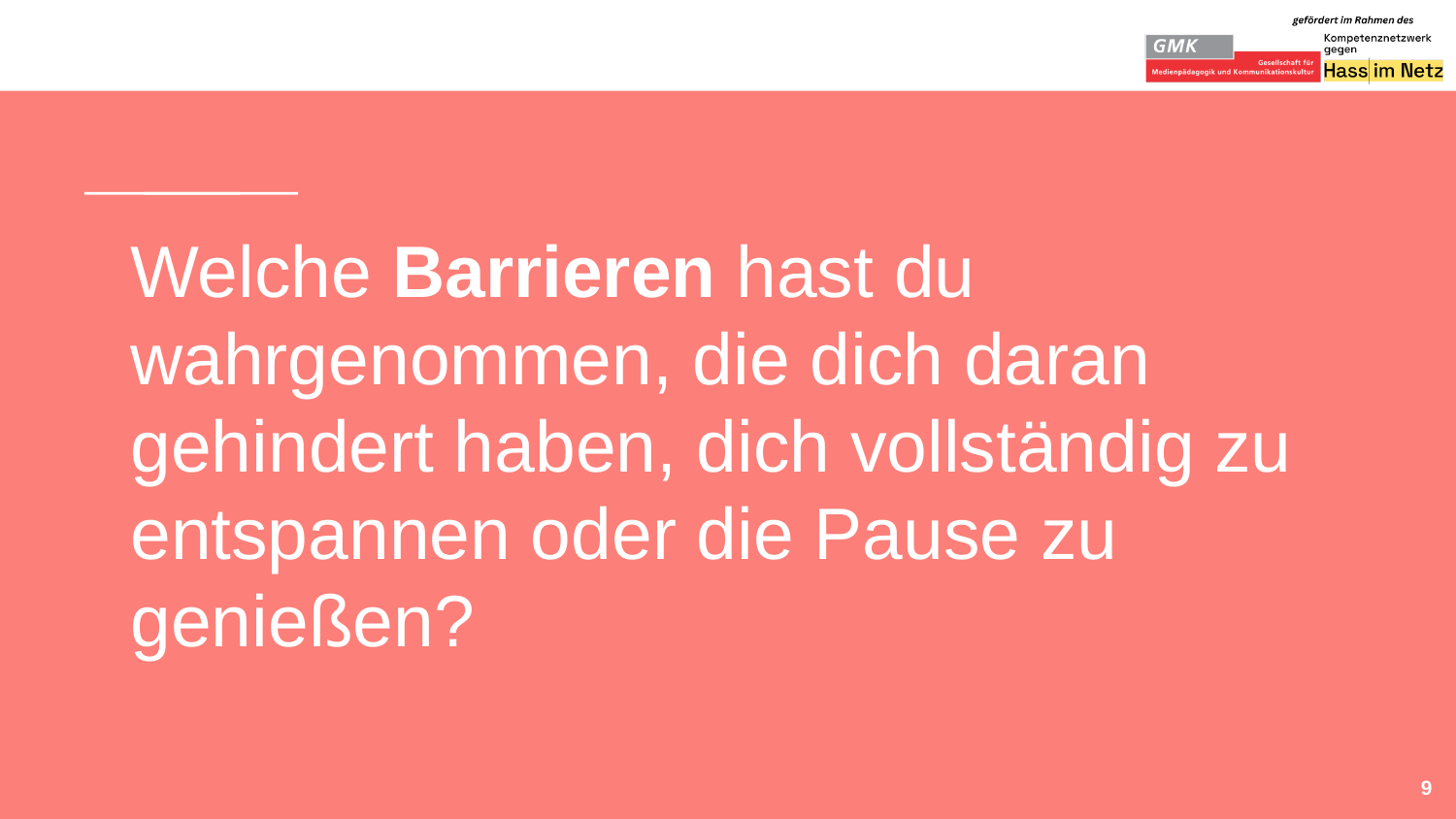

# Welche Barrieren hast du wahrgenommen, die dich daran gehindert haben, dich vollständig zu entspannen oder die Pause zu genießen?
9